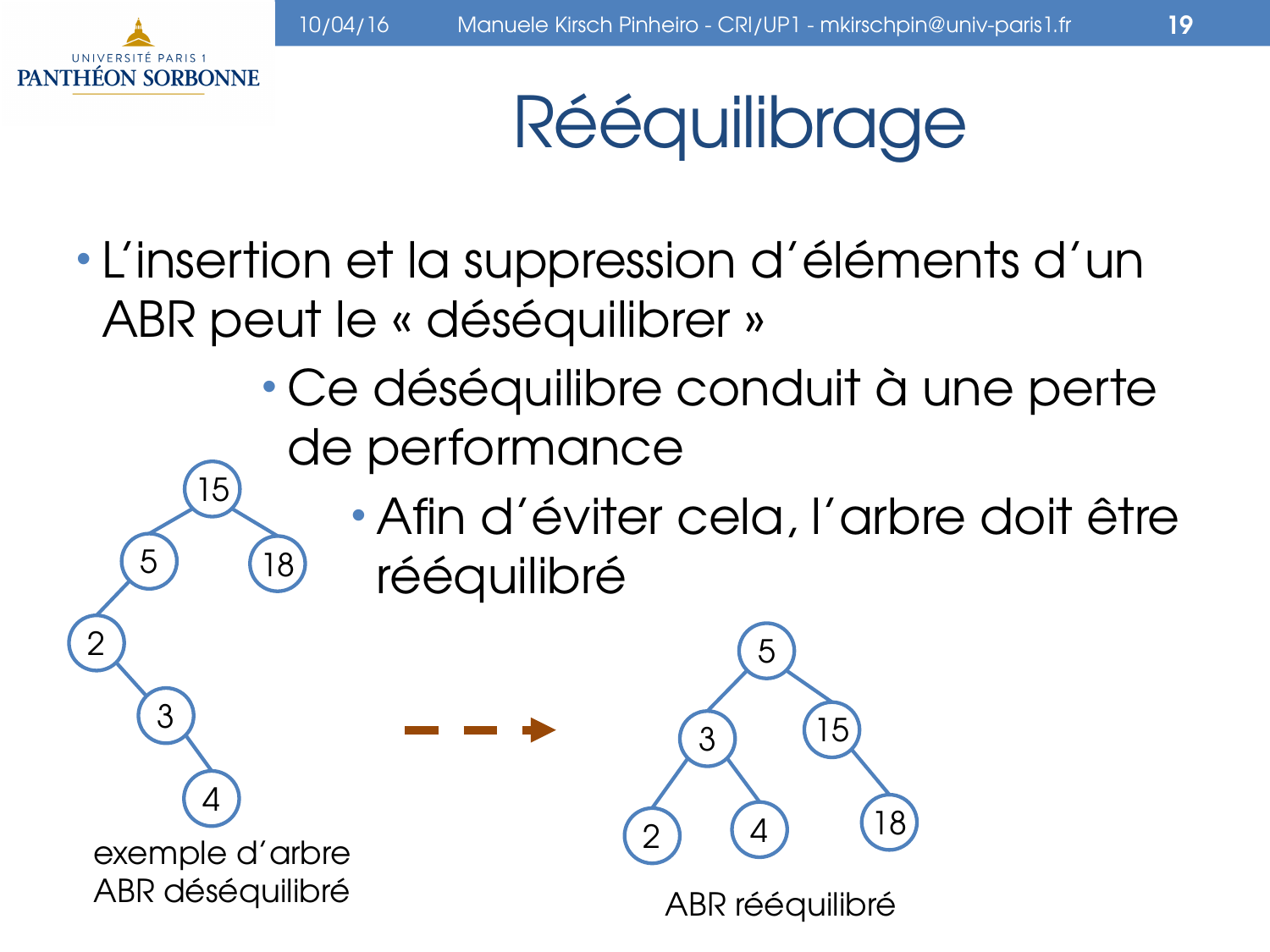

10/04/16
Manuele Kirsch Pinheiro - CRI/UP1 - mkirschpin@univ-paris1.fr
19
# Rééquilibrage
L’insertion et la suppression d’éléments d’un ABR peut le « déséquilibrer »
Ce déséquilibre conduit à une perte de performance
Afin d’éviter cela, l’arbre doit être rééquilibré

15
5
18
2
3
4
5
15
3
18
4
2
exemple d’arbre ABR déséquilibré
ABR rééquilibré